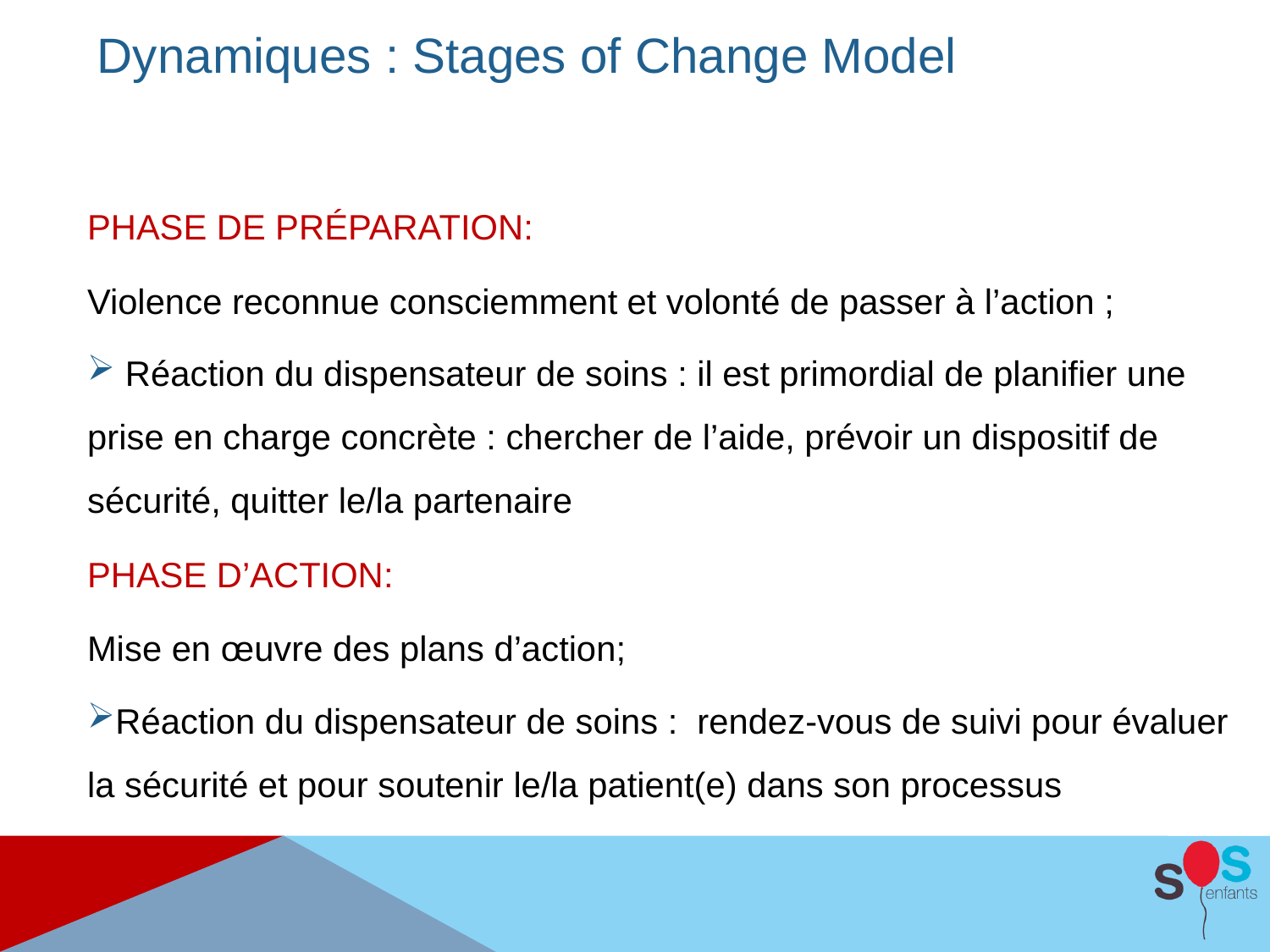

Dynamiques : Stages of Change Model
PHASE DE PRÉPARATION:
Violence reconnue consciemment et volonté de passer à l’action ;
 Réaction du dispensateur de soins : il est primordial de planifier une prise en charge concrète : chercher de l’aide, prévoir un dispositif de sécurité, quitter le/la partenaire
PHASE D’ACTION:
Mise en œuvre des plans d’action;
Réaction du dispensateur de soins :  rendez-vous de suivi pour évaluer la sécurité et pour soutenir le/la patient(e) dans son processus